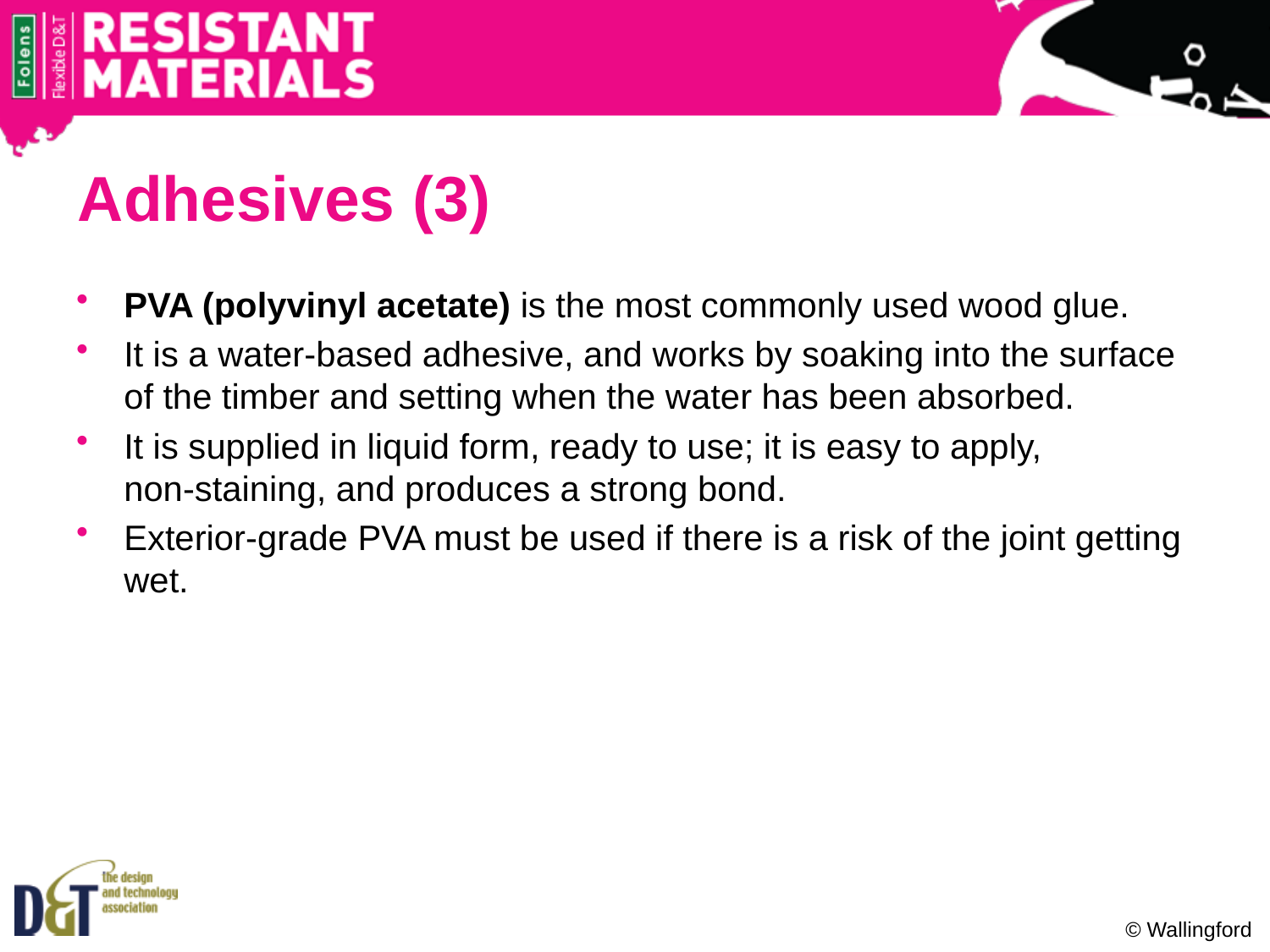

# Adhesives (3)
PVA (polyvinyl acetate) is the most commonly used wood glue.
It is a water-based adhesive, and works by soaking into the surface of the timber and setting when the water has been absorbed.
It is supplied in liquid form, ready to use; it is easy to apply,
non-staining, and produces a strong bond.
Exterior-grade PVA must be used if there is a risk of the joint getting wet.
© Wallingford